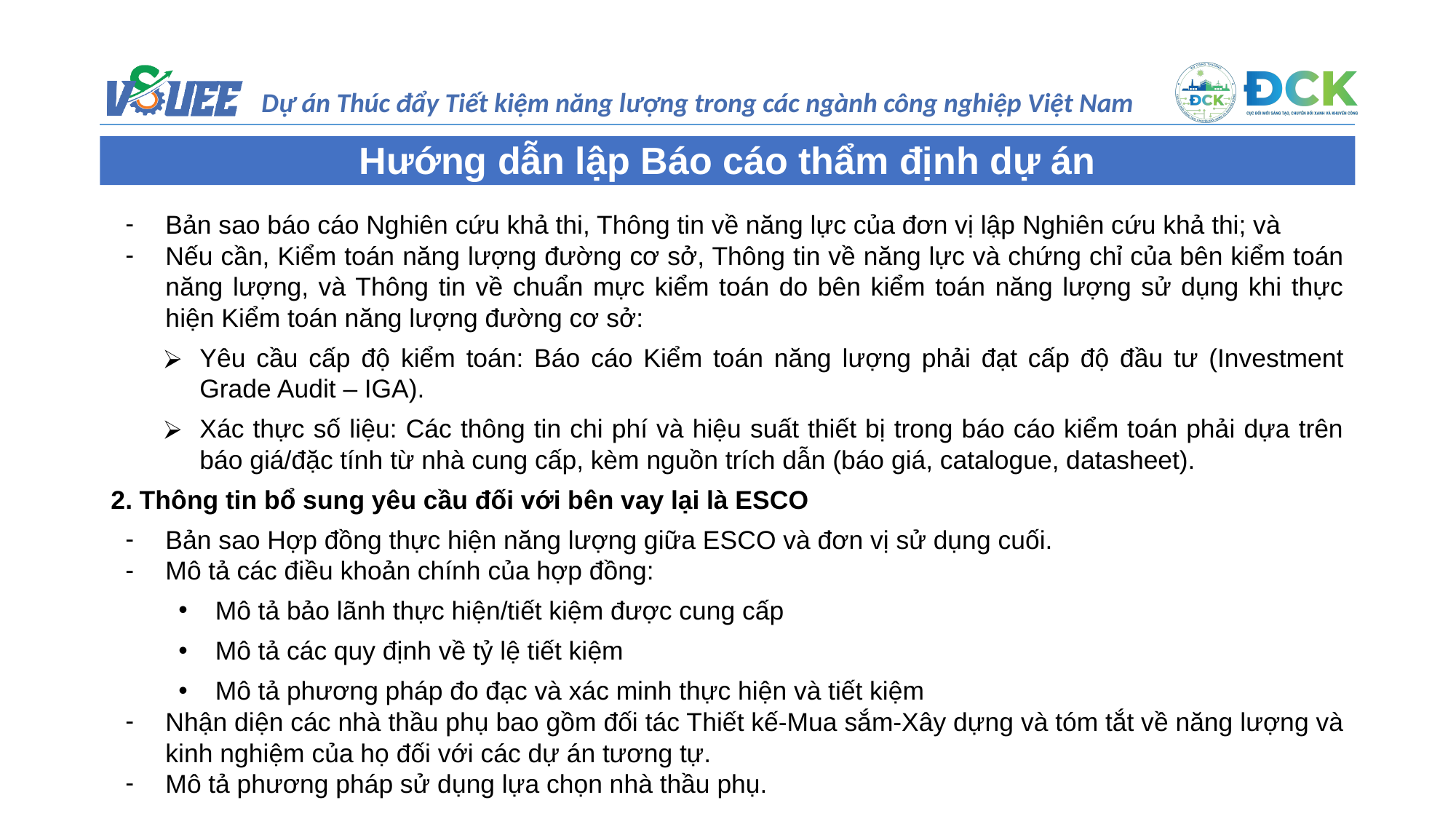

Hướng dẫn lập Báo cáo thẩm định dự án
Bản sao báo cáo Nghiên cứu khả thi, Thông tin về năng lực của đơn vị lập Nghiên cứu khả thi; và
Nếu cần, Kiểm toán năng lượng đường cơ sở, Thông tin về năng lực và chứng chỉ của bên kiểm toán năng lượng, và Thông tin về chuẩn mực kiểm toán do bên kiểm toán năng lượng sử dụng khi thực hiện Kiểm toán năng lượng đường cơ sở:
Yêu cầu cấp độ kiểm toán: Báo cáo Kiểm toán năng lượng phải đạt cấp độ đầu tư (Investment Grade Audit – IGA).
Xác thực số liệu: Các thông tin chi phí và hiệu suất thiết bị trong báo cáo kiểm toán phải dựa trên báo giá/đặc tính từ nhà cung cấp, kèm nguồn trích dẫn (báo giá, catalogue, datasheet).
2. Thông tin bổ sung yêu cầu đối với bên vay lại là ESCO
Bản sao Hợp đồng thực hiện năng lượng giữa ESCO và đơn vị sử dụng cuối.
Mô tả các điều khoản chính của hợp đồng:
Mô tả bảo lãnh thực hiện/tiết kiệm được cung cấp
Mô tả các quy định về tỷ lệ tiết kiệm
Mô tả phương pháp đo đạc và xác minh thực hiện và tiết kiệm
Nhận diện các nhà thầu phụ bao gồm đối tác Thiết kế-Mua sắm-Xây dựng và tóm tắt về năng lượng và kinh nghiệm của họ đối với các dự án tương tự.
Mô tả phương pháp sử dụng lựa chọn nhà thầu phụ.